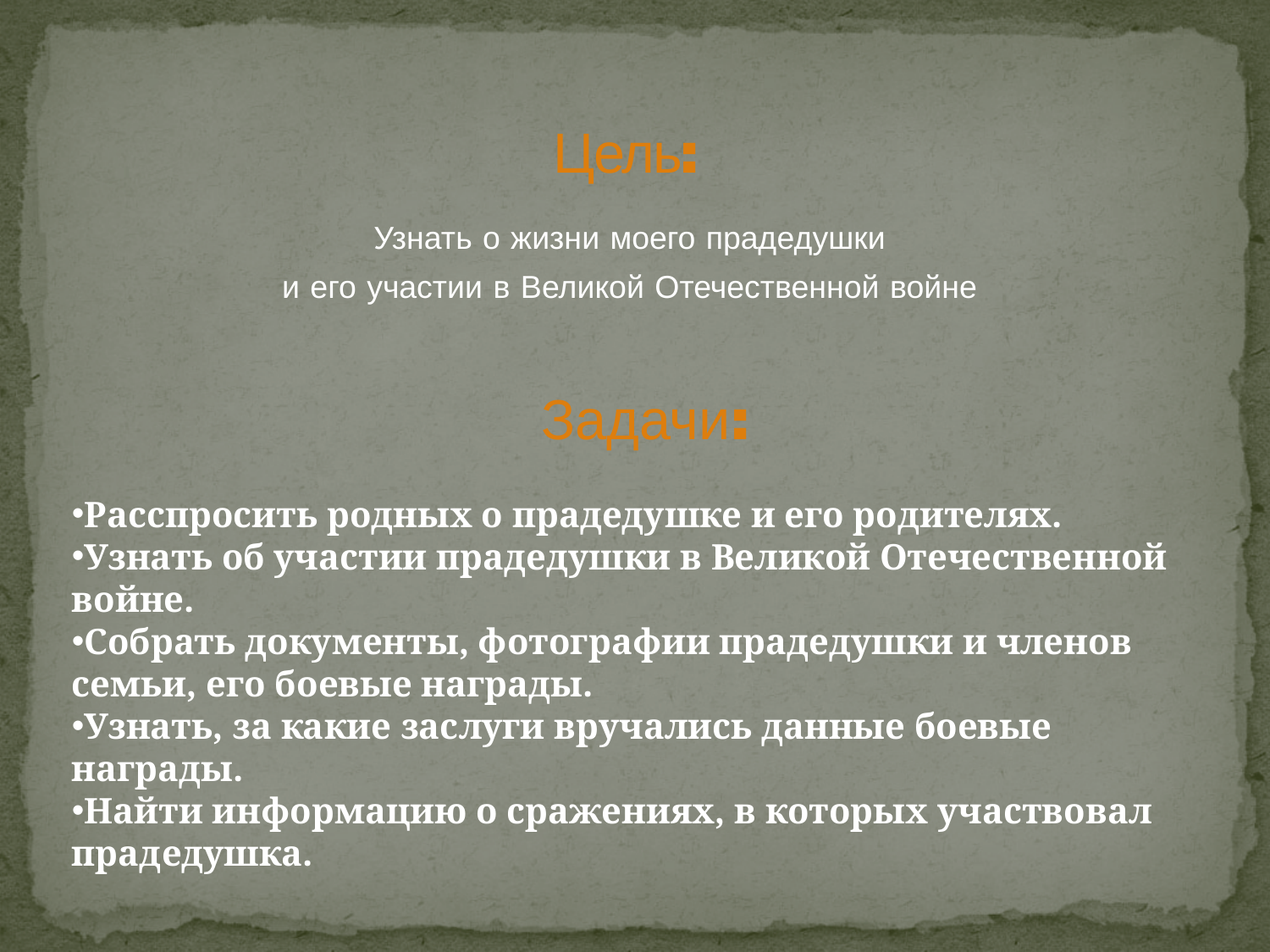

# Цель:
Узнать о жизни моего прадедушки
и его участии в Великой Отечественной войне
Задачи:
Расспросить родных о прадедушке и его родителях.
Узнать об участии прадедушки в Великой Отечественной войне.
Собрать документы, фотографии прадедушки и членов семьи, его боевые награды.
Узнать, за какие заслуги вручались данные боевые награды.
Найти информацию о сражениях, в которых участвовал прадедушка.